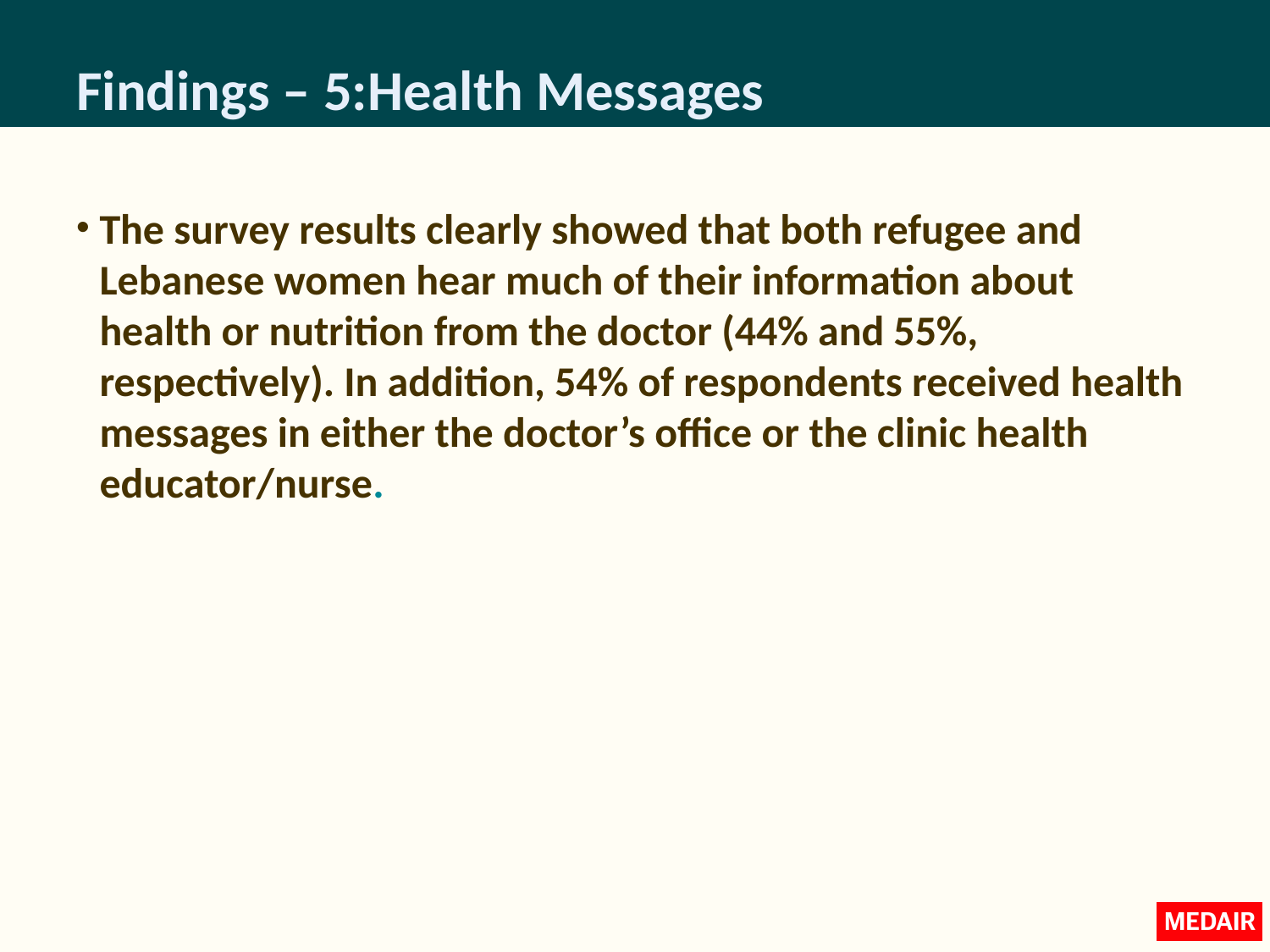

# Findings – 5:Health Messages
The survey results clearly showed that both refugee and Lebanese women hear much of their information about health or nutrition from the doctor (44% and 55%, respectively). In addition, 54% of respondents received health messages in either the doctor’s office or the clinic health educator/nurse.